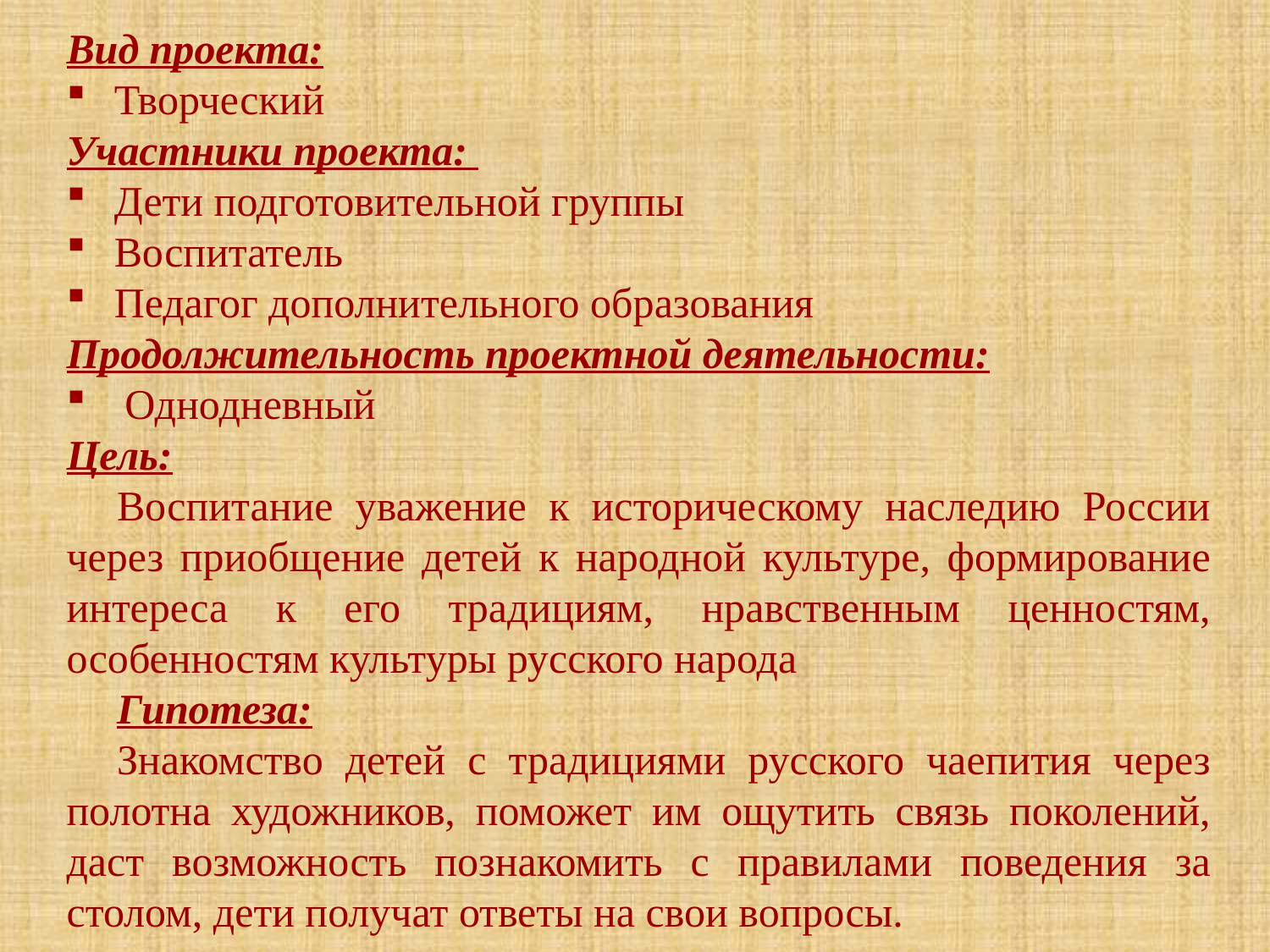

Вид проекта:
Творческий
Участники проекта:
Дети подготовительной группы
Воспитатель
Педагог дополнительного образования
Продолжительность проектной деятельности:
 Однодневный
Цель:
Воспитание уважение к историческому наследию России через приобщение детей к народной культуре, формирование интереса к его традициям, нравственным ценностям, особенностям культуры русского народа
Гипотеза:
Знакомство детей с традициями русского чаепития через полотна художников, поможет им ощутить связь поколений, даст возможность познакомить с правилами поведения за столом, дети получат ответы на свои вопросы.